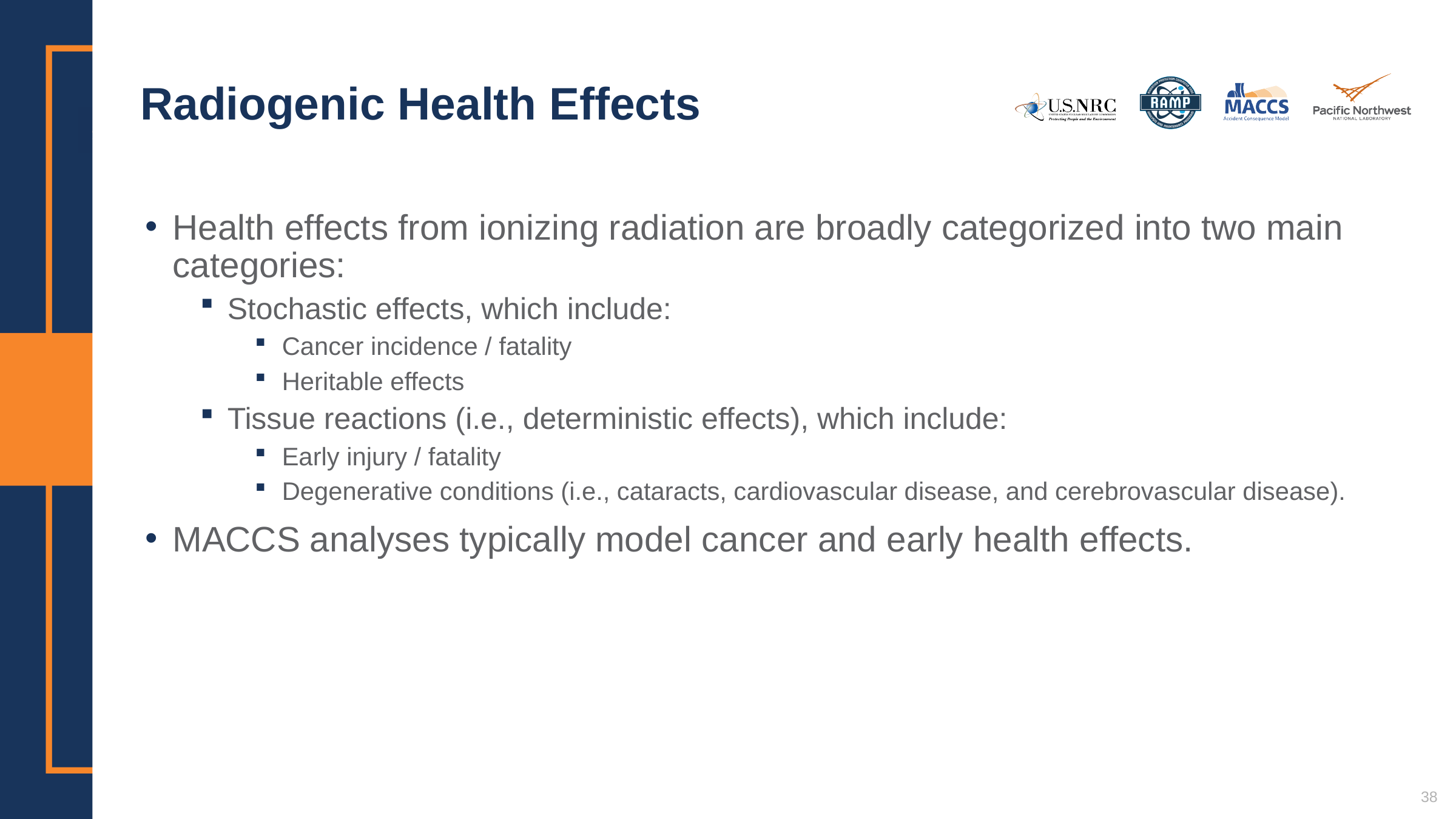

# Radiogenic Health Effects
Health effects from ionizing radiation are broadly categorized into two main categories:
Stochastic effects, which include:
Cancer incidence / fatality
Heritable effects
Tissue reactions (i.e., deterministic effects), which include:
Early injury / fatality
Degenerative conditions (i.e., cataracts, cardiovascular disease, and cerebrovascular disease).
MACCS analyses typically model cancer and early health effects.
38